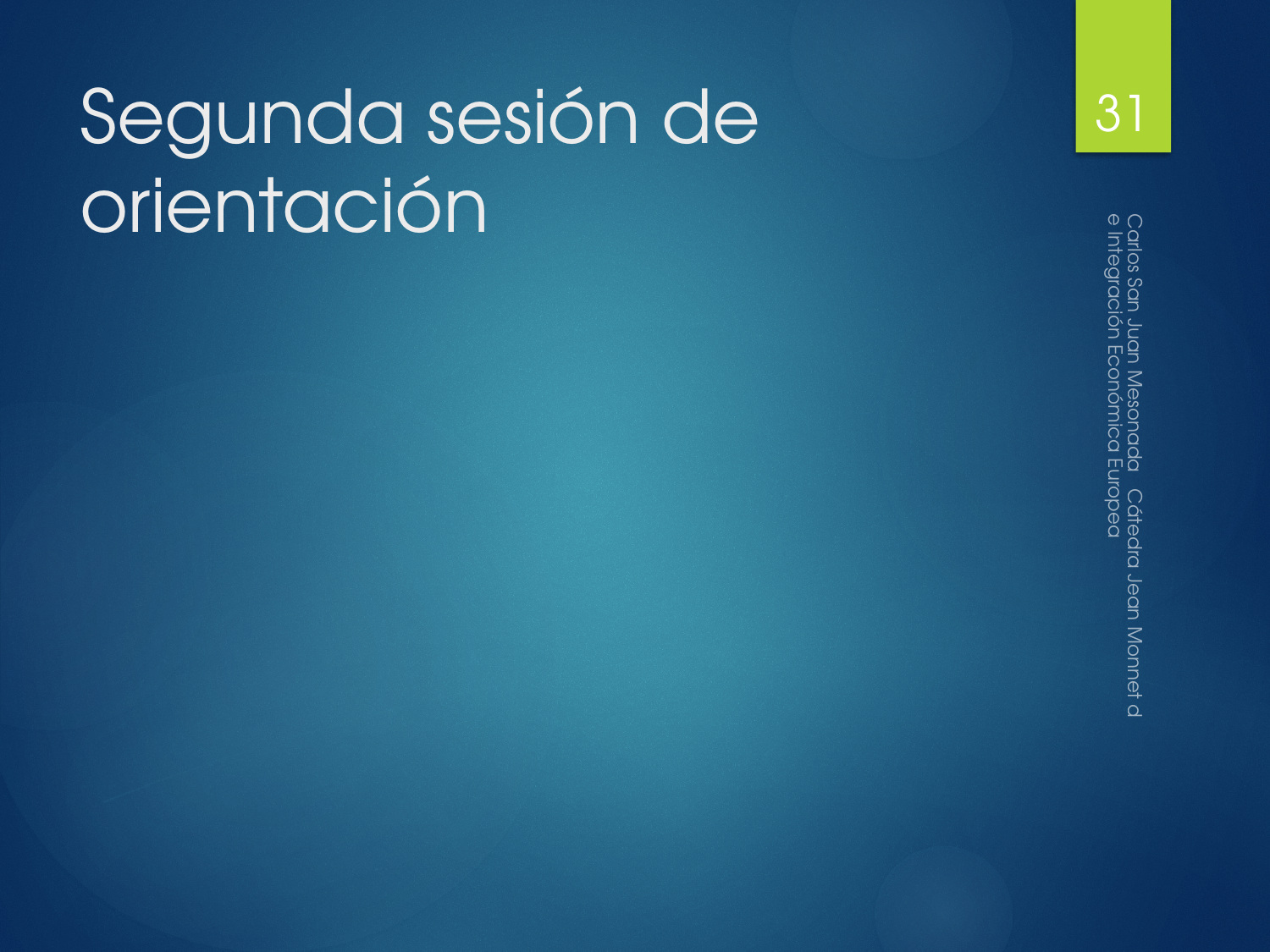

31
# Segunda sesión de orientación

Carlos San Juan Mesonada   Cátedra Jean Monnet de Integración Económica Europea